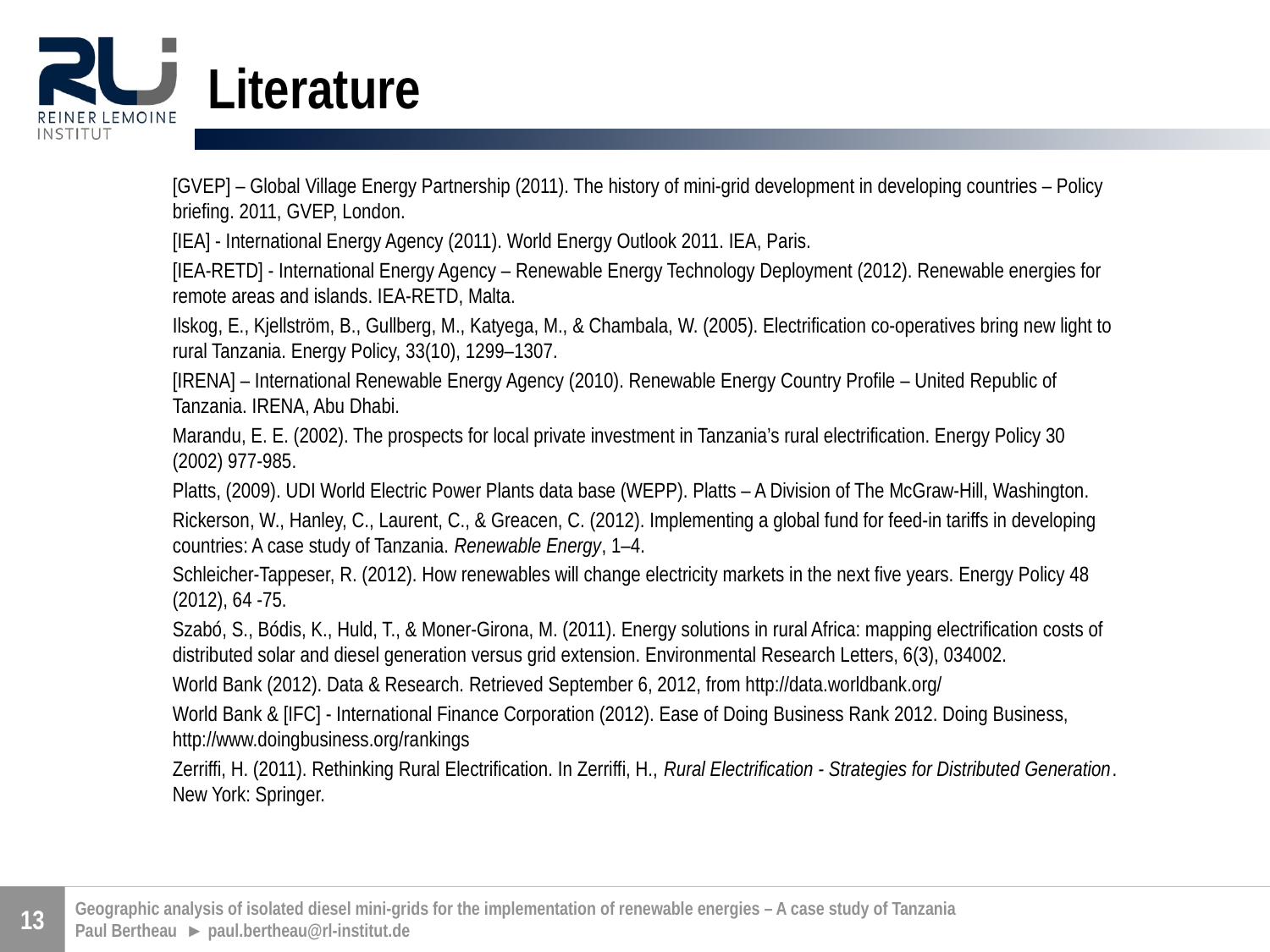

# Literature
[GVEP] – Global Village Energy Partnership (2011). The history of mini-grid development in developing countries – Policy briefing. 2011, GVEP, London.
[IEA] - International Energy Agency (2011). World Energy Outlook 2011. IEA, Paris.
[IEA-RETD] - International Energy Agency – Renewable Energy Technology Deployment (2012). Renewable energies for remote areas and islands. IEA-RETD, Malta.
Ilskog, E., Kjellström, B., Gullberg, M., Katyega, M., & Chambala, W. (2005). Electrification co-operatives bring new light to rural Tanzania. Energy Policy, 33(10), 1299–1307.
[IRENA] – International Renewable Energy Agency (2010). Renewable Energy Country Profile – United Republic of Tanzania. IRENA, Abu Dhabi.
Marandu, E. E. (2002). The prospects for local private investment in Tanzania’s rural electrification. Energy Policy 30 (2002) 977-985.
Platts, (2009). UDI World Electric Power Plants data base (WEPP). Platts – A Division of The McGraw-Hill, Washington.
Rickerson, W., Hanley, C., Laurent, C., & Greacen, C. (2012). Implementing a global fund for feed-in tariffs in developing countries: A case study of Tanzania. Renewable Energy, 1–4.
Schleicher-Tappeser, R. (2012). How renewables will change electricity markets in the next five years. Energy Policy 48 (2012), 64 -75.
Szabó, S., Bódis, K., Huld, T., & Moner-Girona, M. (2011). Energy solutions in rural Africa: mapping electrification costs of distributed solar and diesel generation versus grid extension. Environmental Research Letters, 6(3), 034002.
World Bank (2012). Data & Research. Retrieved September 6, 2012, from http://data.worldbank.org/
World Bank & [IFC] - International Finance Corporation (2012). Ease of Doing Business Rank 2012. Doing Business, http://www.doingbusiness.org/rankings
Zerriffi, H. (2011). Rethinking Rural Electrification. In Zerriffi, H., Rural Electrification - Strategies for Distributed Generation. New York: Springer.